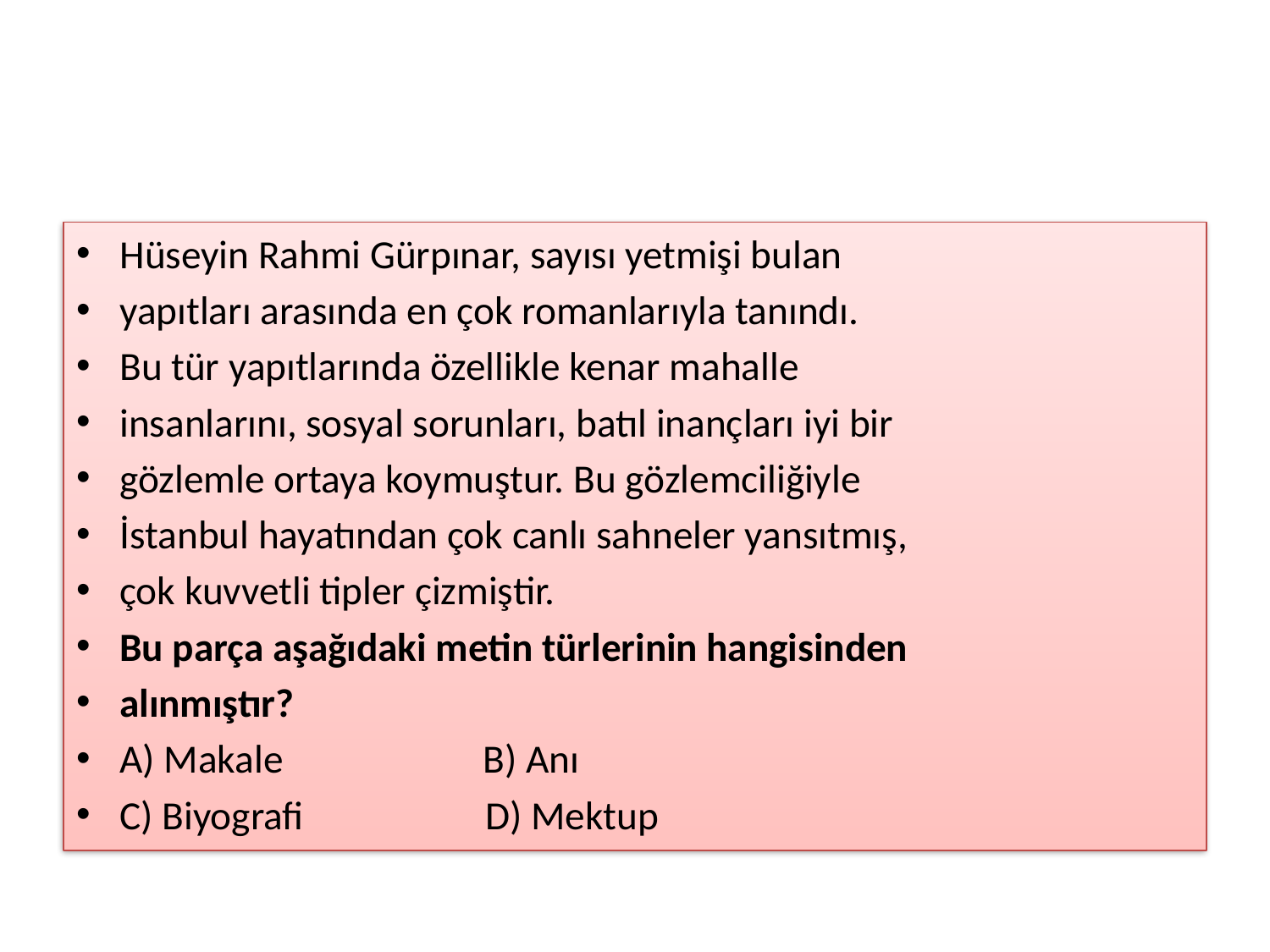

#
Hüseyin Rahmi Gürpınar, sayısı yetmişi bulan
yapıtları arasında en çok romanlarıyla tanındı.
Bu tür yapıtlarında özellikle kenar mahalle
insanlarını, sosyal sorunları, batıl inançları iyi bir
gözlemle ortaya koymuştur. Bu gözlemciliğiyle
İstanbul hayatından çok canlı sahneler yansıtmış,
çok kuvvetli tipler çizmiştir.
Bu parça aşağıdaki metin türlerinin hangisinden
alınmıştır?
A) Makale                      B) Anı
C) Biyografi                    D) Mektup